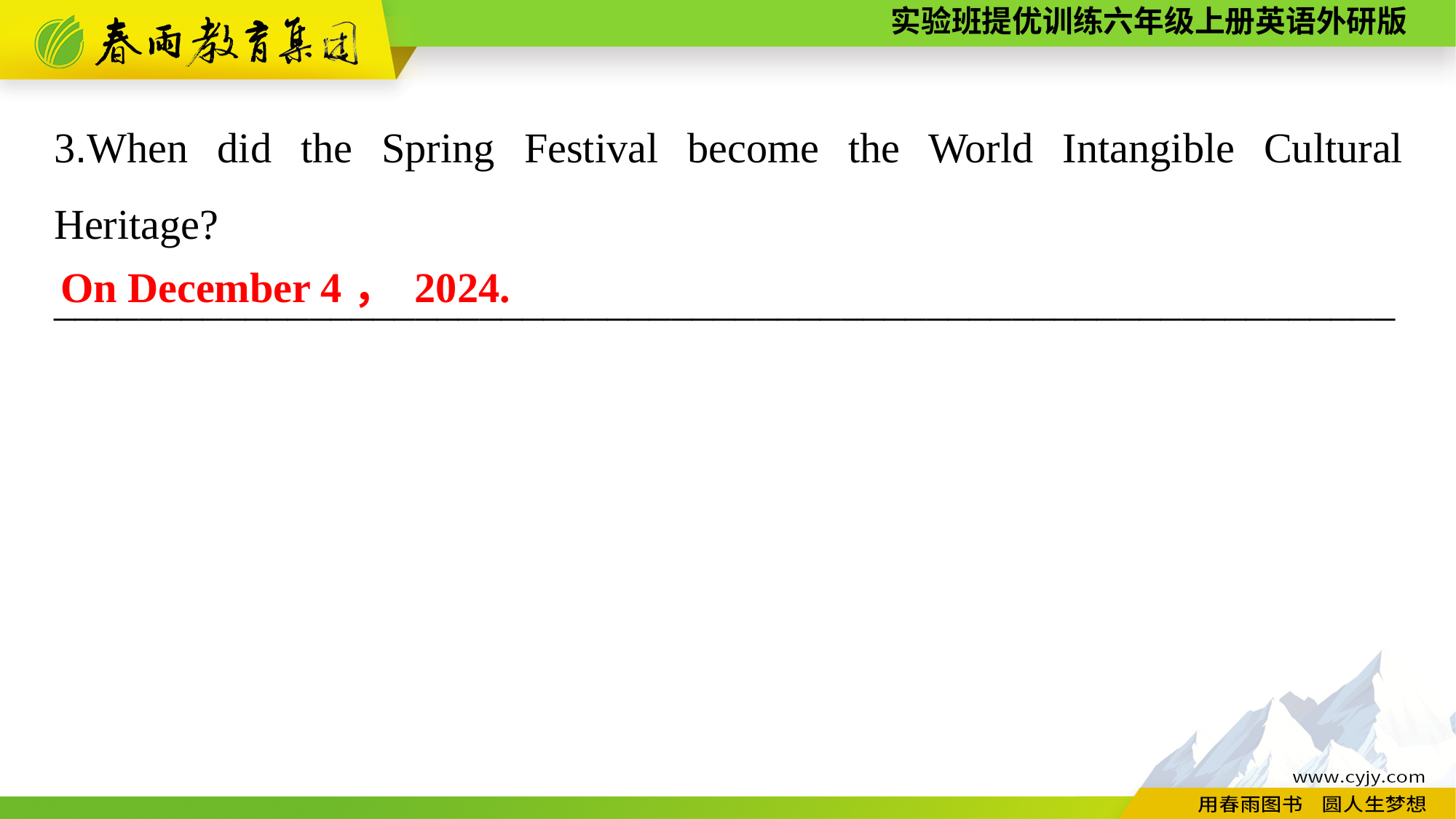

3.When did the Spring Festival become the World Intangible Cultural Heritage?
_______________________________________________________________
On December 4， 2024.